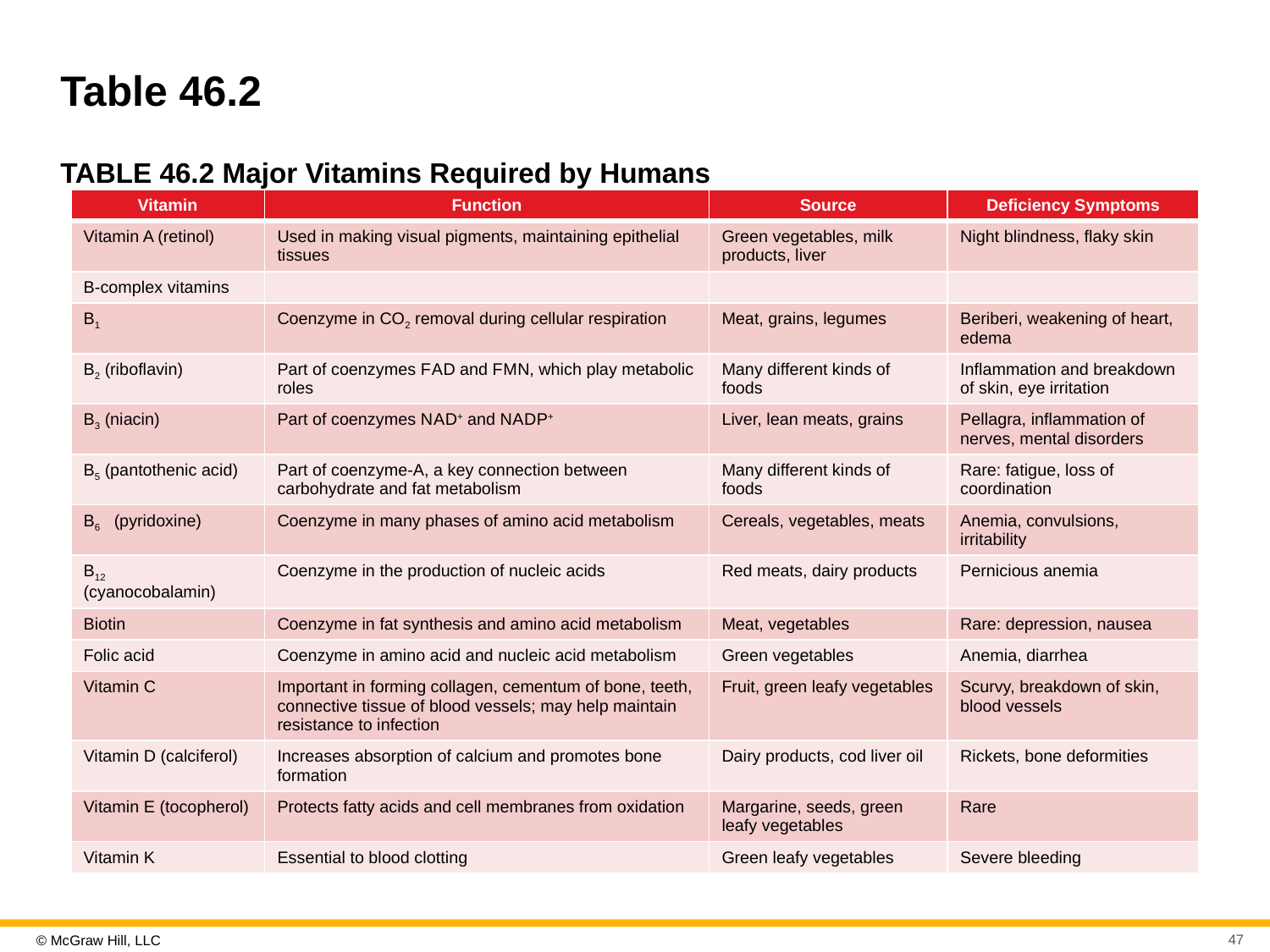

# Table 46.2
TABLE 46.2 Major Vitamins Required by Humans
| Vitamin | Function | Source | Deficiency Symptoms |
| --- | --- | --- | --- |
| Vitamin A (retinol) | Used in making visual pigments, maintaining epithelial tissues | Green vegetables, milk products, liver | Night blindness, flaky skin |
| B-complex vitamins |  |  |  |
| B1 | Coenzyme in CO2 removal during cellular respiration | Meat, grains, legumes | Beriberi, weakening of heart, edema |
| B2 (riboflavin) | Part of coenzymes F A D and F M N, which play metabolic roles | Many different kinds of foods | Inflammation and breakdown of skin, eye irritation |
| B3 (niacin) | Part of coenzymes N A D+ and N A D P+ | Liver, lean meats, grains | Pellagra, inflammation of nerves, mental disorders |
| B5 (pantothenic acid) | Part of coenzyme-A, a key connection between carbohydrate and fat metabolism | Many different kinds of foods | Rare: fatigue, loss of coordination |
| B6 (pyridoxine) | Coenzyme in many phases of amino acid metabolism | Cereals, vegetables, meats | Anemia, convulsions, irritability |
| B12 (cyanocobalamin) | Coenzyme in the production of nucleic acids | Red meats, dairy products | Pernicious anemia |
| Biotin | Coenzyme in fat synthesis and amino acid metabolism | Meat, vegetables | Rare: depression, nausea |
| Folic acid | Coenzyme in amino acid and nucleic acid metabolism | Green vegetables | Anemia, diarrhea |
| Vitamin C | Important in forming collagen, cementum of bone, teeth, connective tissue of blood vessels; may help maintain resistance to infection | Fruit, green leafy vegetables | Scurvy, breakdown of skin, blood vessels |
| Vitamin D (calciferol) | Increases absorption of calcium and promotes bone formation | Dairy products, cod liver oil | Rickets, bone deformities |
| Vitamin E (tocopherol) | Protects fatty acids and cell membranes from oxidation | Margarine, seeds, green leafy vegetables | Rare |
| Vitamin K | Essential to blood clotting | Green leafy vegetables | Severe bleeding |
47